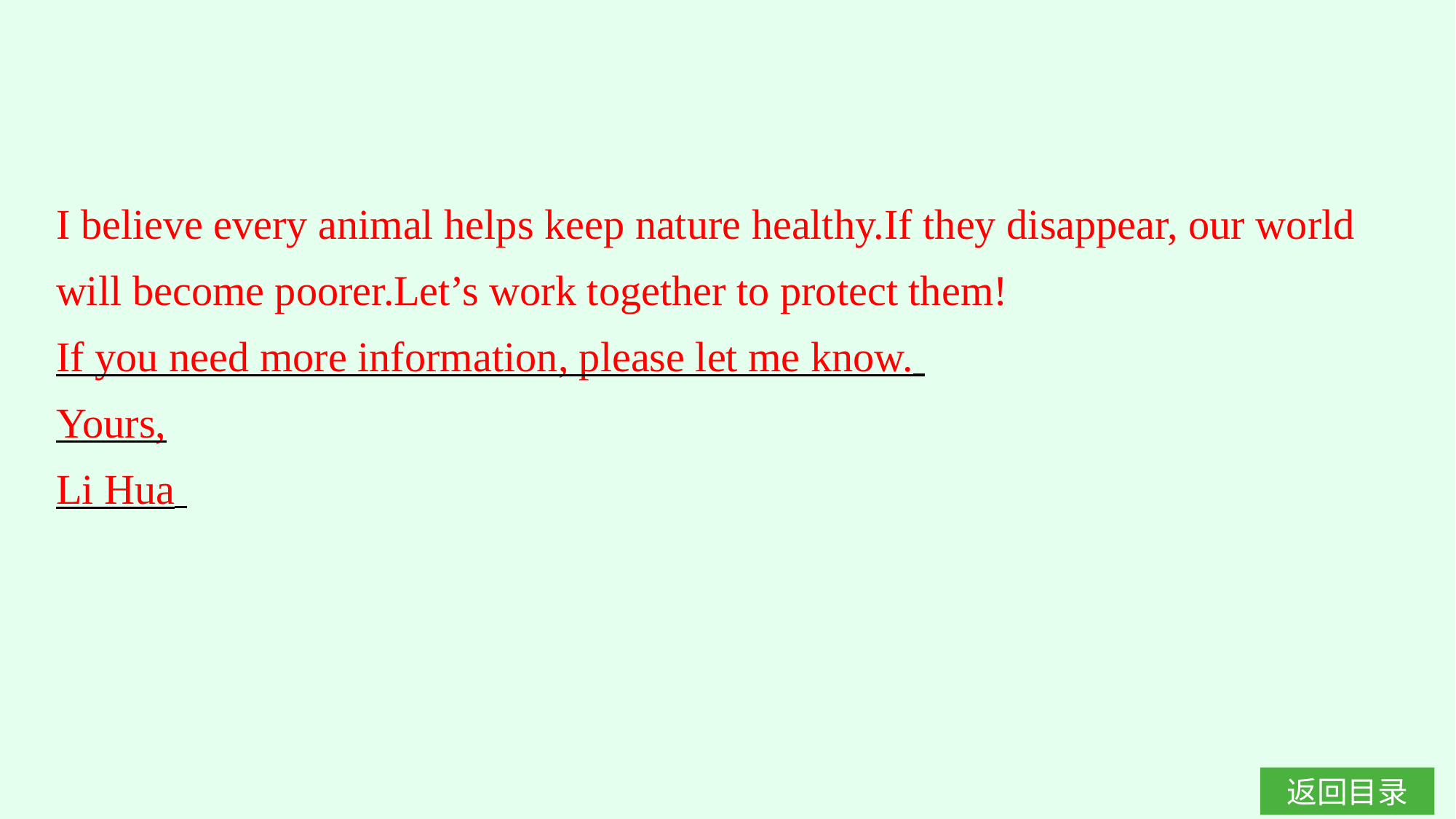

I believe every animal helps keep nature healthy.If they disappear, our world will become poorer.Let’s work together to protect them!
If you need more information, please let me know.
Yours,
Li Hua